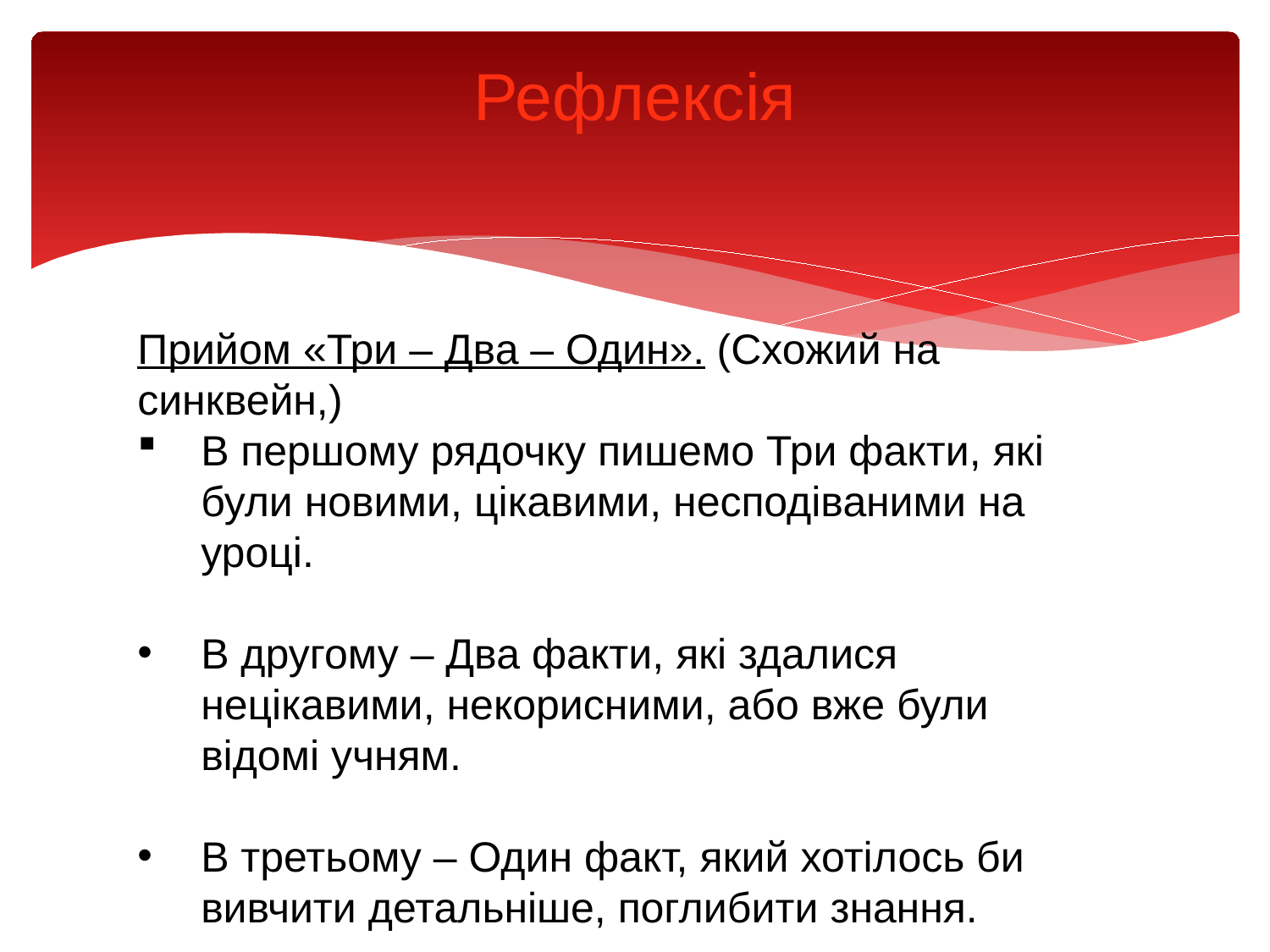

# Рефлексія
Прийом «Три – Два – Один». (Схожий на синквейн,)
В першому рядочку пишемо Три факти, які були новими, цікавими, несподіваними на уроці.

В другому – Два факти, які здалися нецікавими, некорисними, або вже були відомі учням.

В третьому – Один факт, який хотілось би вивчити детальніше, поглибити знання.